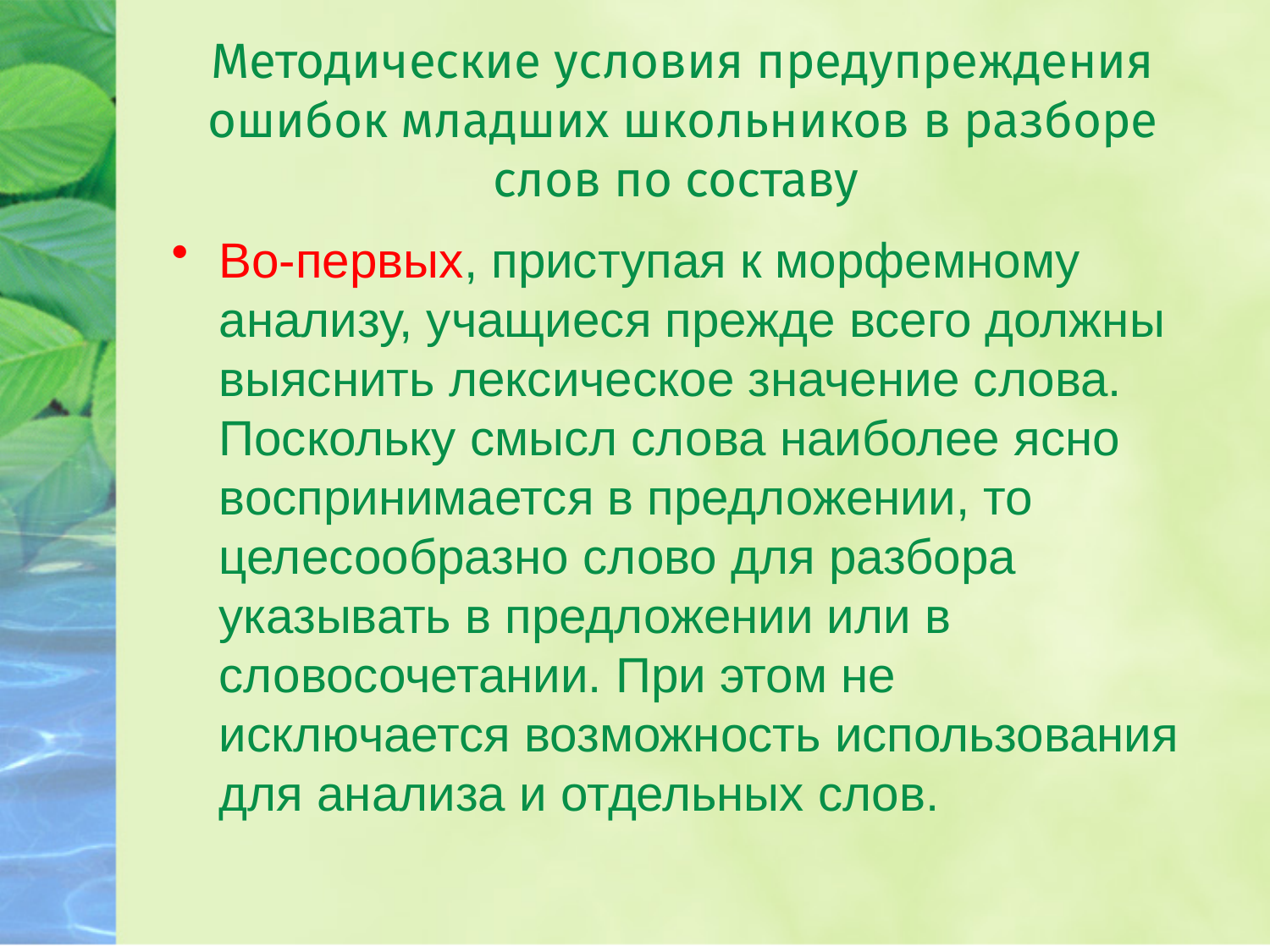

# Методические условия предупреждения ошибок младших школьников в разборе слов по составу
Во-первых, приступая к морфемному анализу, учащиеся прежде всего должны выяснить лексическое значение слова. Поскольку смысл слова наиболее ясно воспринимается в предложении, то целесообразно слово для разбора указывать в предложении или в словосочетании. При этом не исключается возможность использования для анализа и отдельных слов.